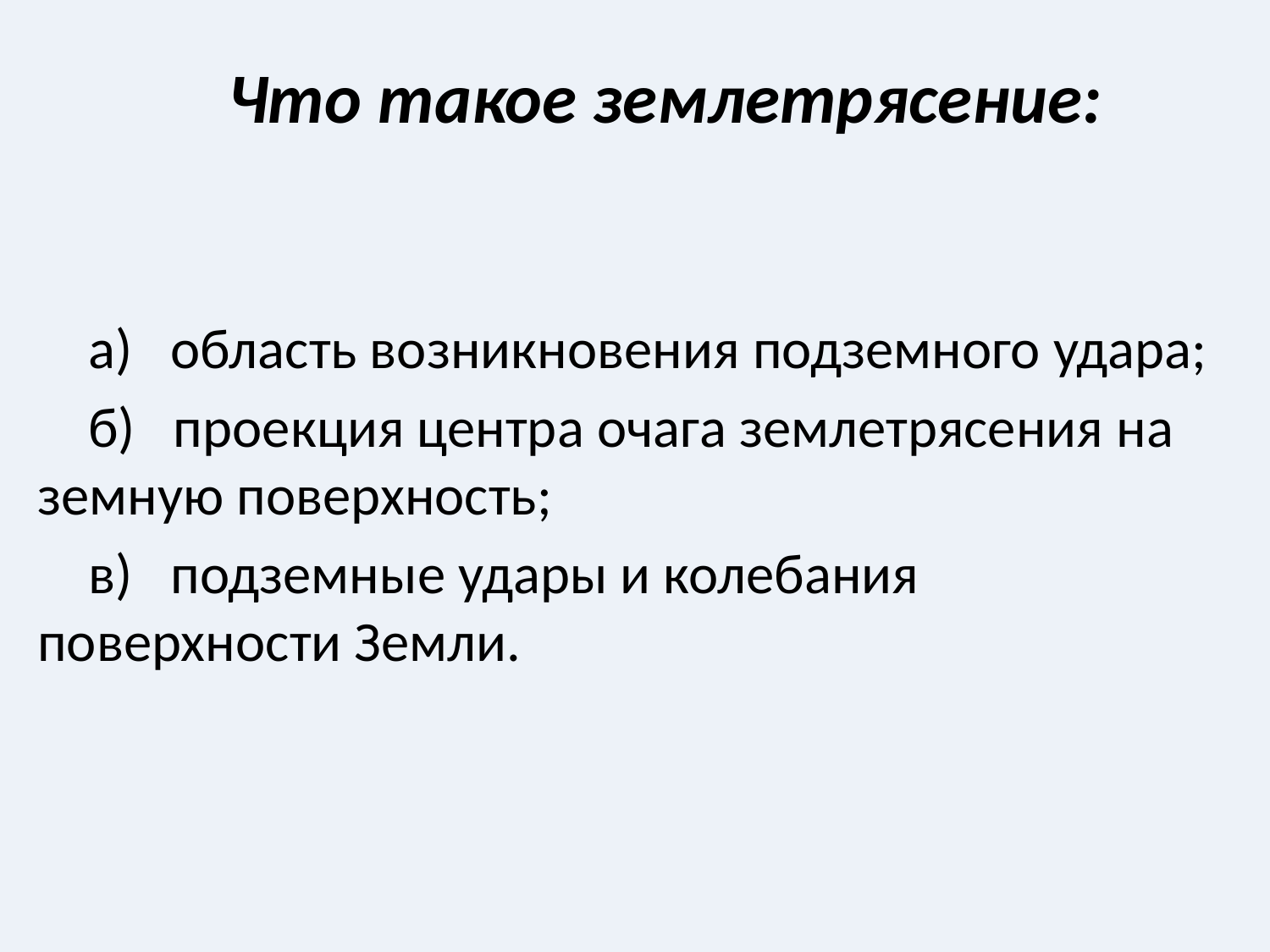

#
               Что такое землетрясение:

    а)   область возникновения подземного удара;
    б)   проекция центра очага землетрясения на земную поверхность;
    в)   подземные удары и колебания поверхности Земли.